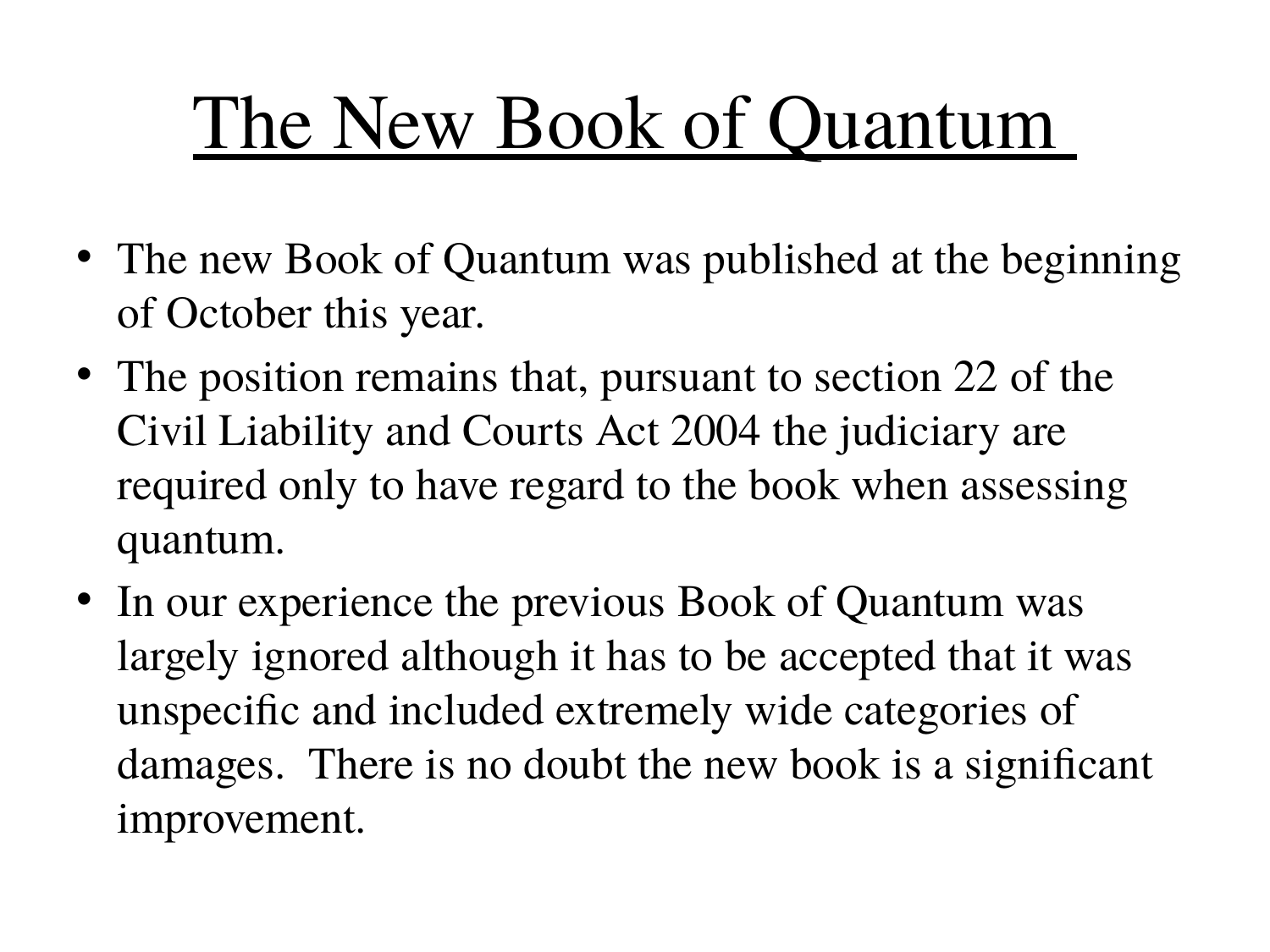

# The New Book of Quantum
The new Book of Quantum was published at the beginning of October this year.
The position remains that, pursuant to section 22 of the Civil Liability and Courts Act 2004 the judiciary are required only to have regard to the book when assessing quantum.
In our experience the previous Book of Quantum was largely ignored although it has to be accepted that it was unspecific and included extremely wide categories of damages.  There is no doubt the new book is a significant improvement.